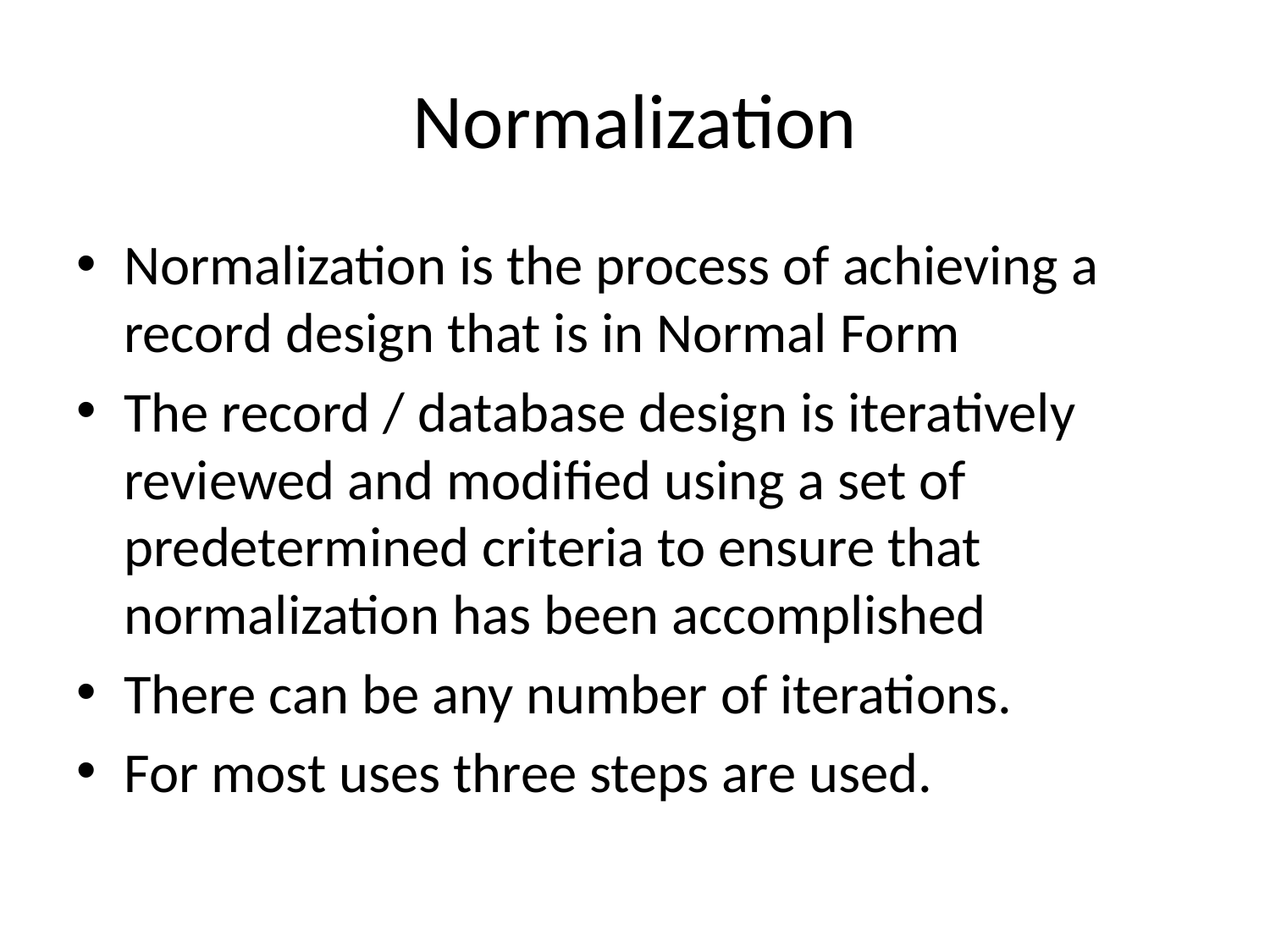

# Normalization
Normalization is the process of achieving a record design that is in Normal Form
The record / database design is iteratively reviewed and modified using a set of predetermined criteria to ensure that normalization has been accomplished
There can be any number of iterations.
For most uses three steps are used.